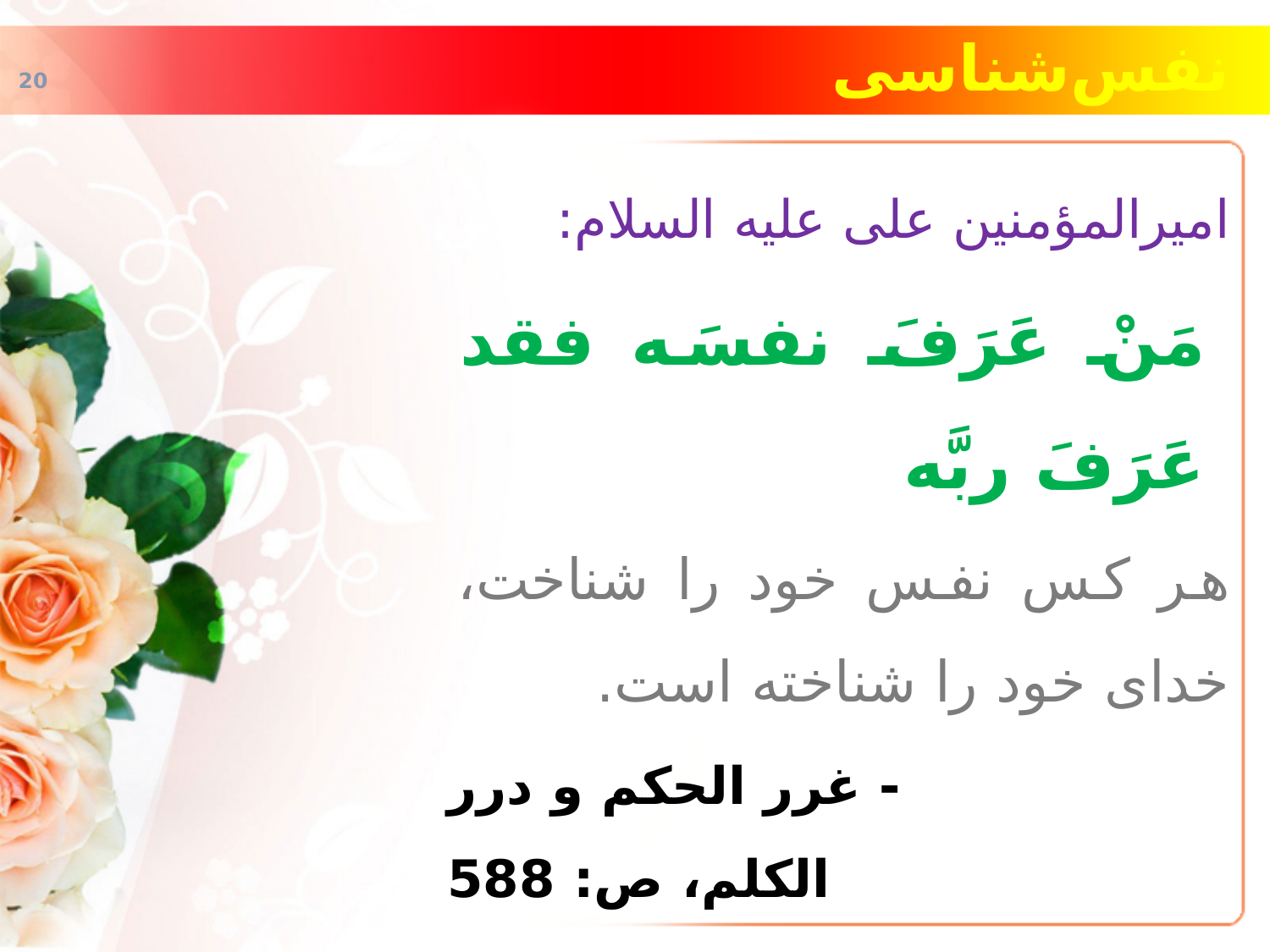

# نفس‌شناسی
امیرالمؤمنین علی علیه السلام:
مَنْ عَرَفَ نفسَه فقد عَرَفَ ربَّه
هر کس نفس خود را شناخت، خدای خود را شناخته است.
 - غرر الحكم و درر الكلم، ص: 588